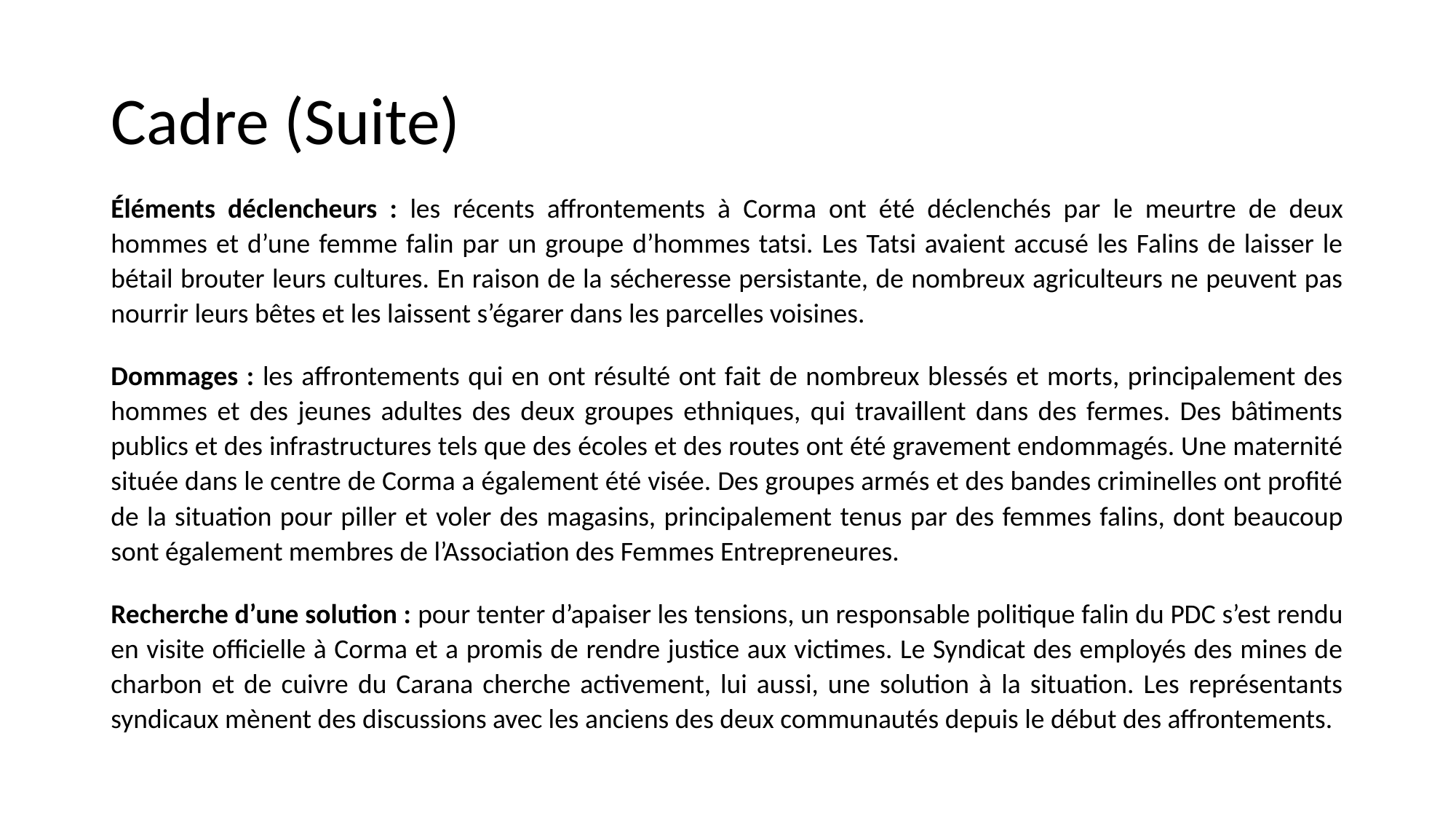

# Cadre (Suite)
Éléments déclencheurs : les récents affrontements à Corma ont été déclenchés par le meurtre de deux hommes et d’une femme falin par un groupe d’hommes tatsi. Les Tatsi avaient accusé les Falins de laisser le bétail brouter leurs cultures. En raison de la sécheresse persistante, de nombreux agriculteurs ne peuvent pas nourrir leurs bêtes et les laissent s’égarer dans les parcelles voisines.
Dommages : les affrontements qui en ont résulté ont fait de nombreux blessés et morts, principalement des hommes et des jeunes adultes des deux groupes ethniques, qui travaillent dans des fermes. Des bâtiments publics et des infrastructures tels que des écoles et des routes ont été gravement endommagés. Une maternité située dans le centre de Corma a également été visée. Des groupes armés et des bandes criminelles ont profité de la situation pour piller et voler des magasins, principalement tenus par des femmes falins, dont beaucoup sont également membres de l’Association des Femmes Entrepreneures.
Recherche d’une solution : pour tenter d’apaiser les tensions, un responsable politique falin du PDC s’est rendu en visite officielle à Corma et a promis de rendre justice aux victimes. Le Syndicat des employés des mines de charbon et de cuivre du Carana cherche activement, lui aussi, une solution à la situation. Les représentants syndicaux mènent des discussions avec les anciens des deux communautés depuis le début des affrontements.